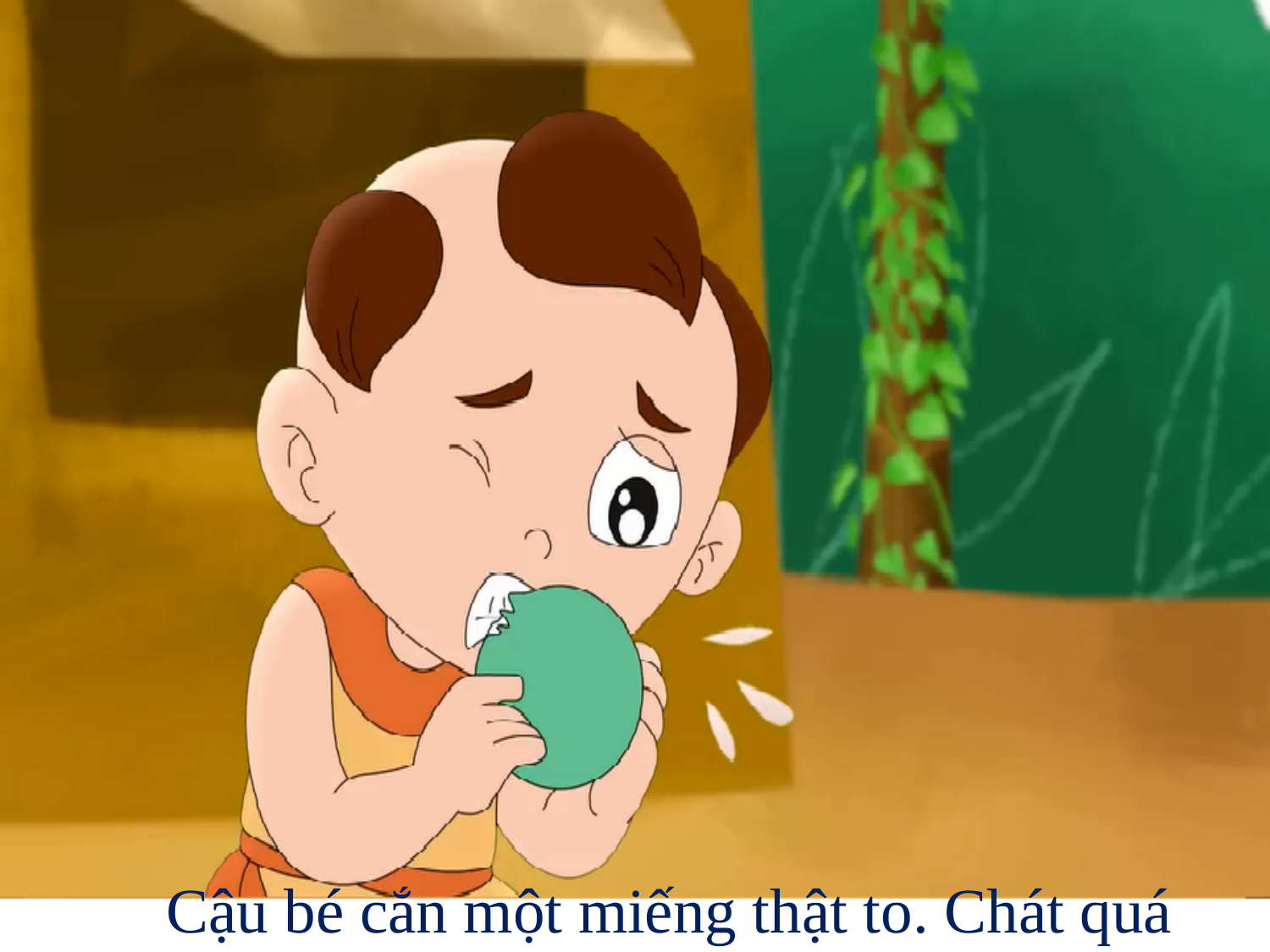

Cậu bé cắn một miếng thật to. Chát quá